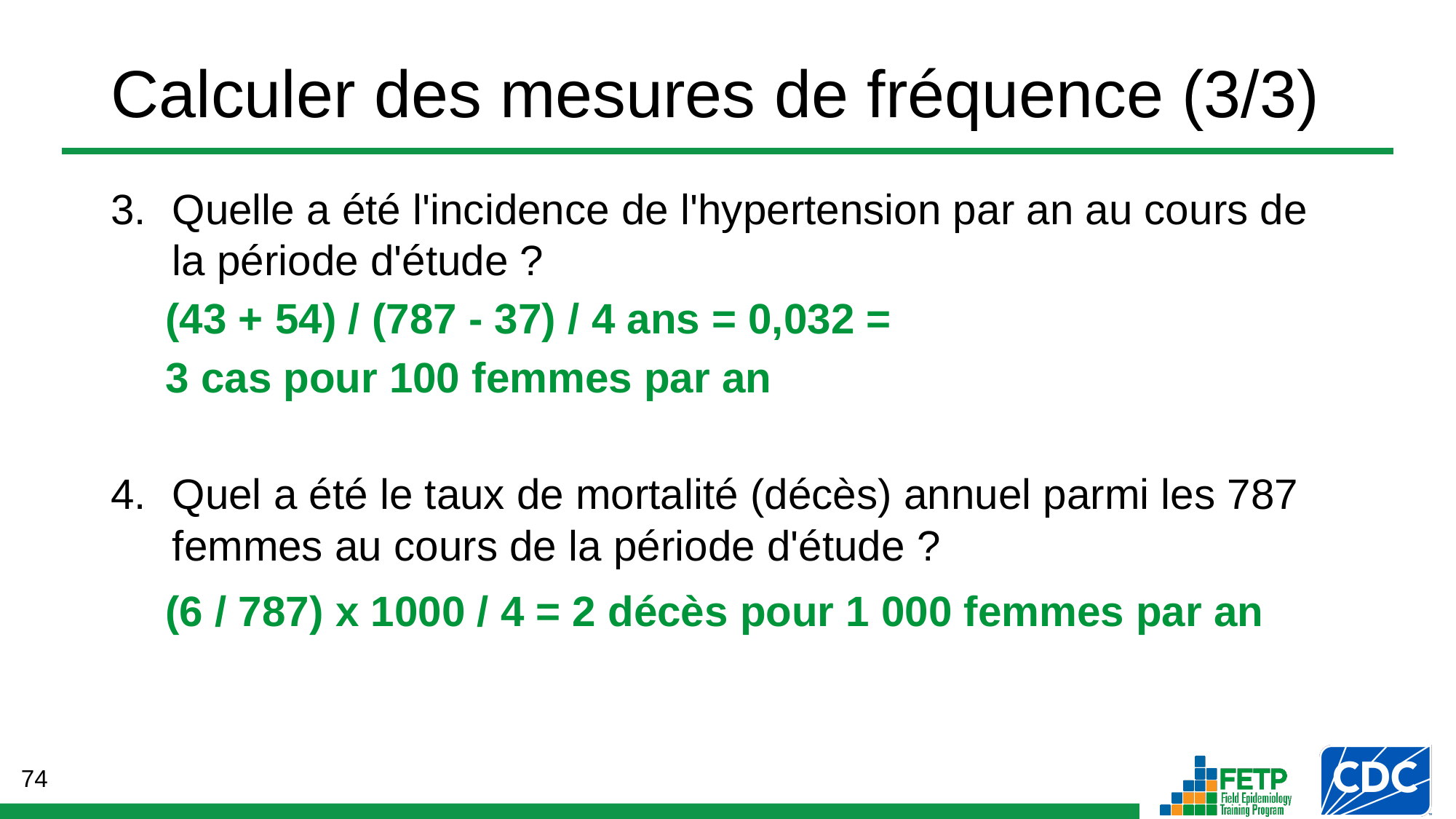

# Calculer des mesures de fréquence (3/3)
Quelle a été l'incidence de l'hypertension par an au cours de la période d'étude ?
(43 + 54) / (787 - 37) / 4 ans = 0,032 =
3 cas pour 100 femmes par an

Quel a été le taux de mortalité (décès) annuel parmi les 787 femmes au cours de la période d'étude ?
(6 / 787) x 1000 / 4 = 2 décès pour 1 000 femmes par an